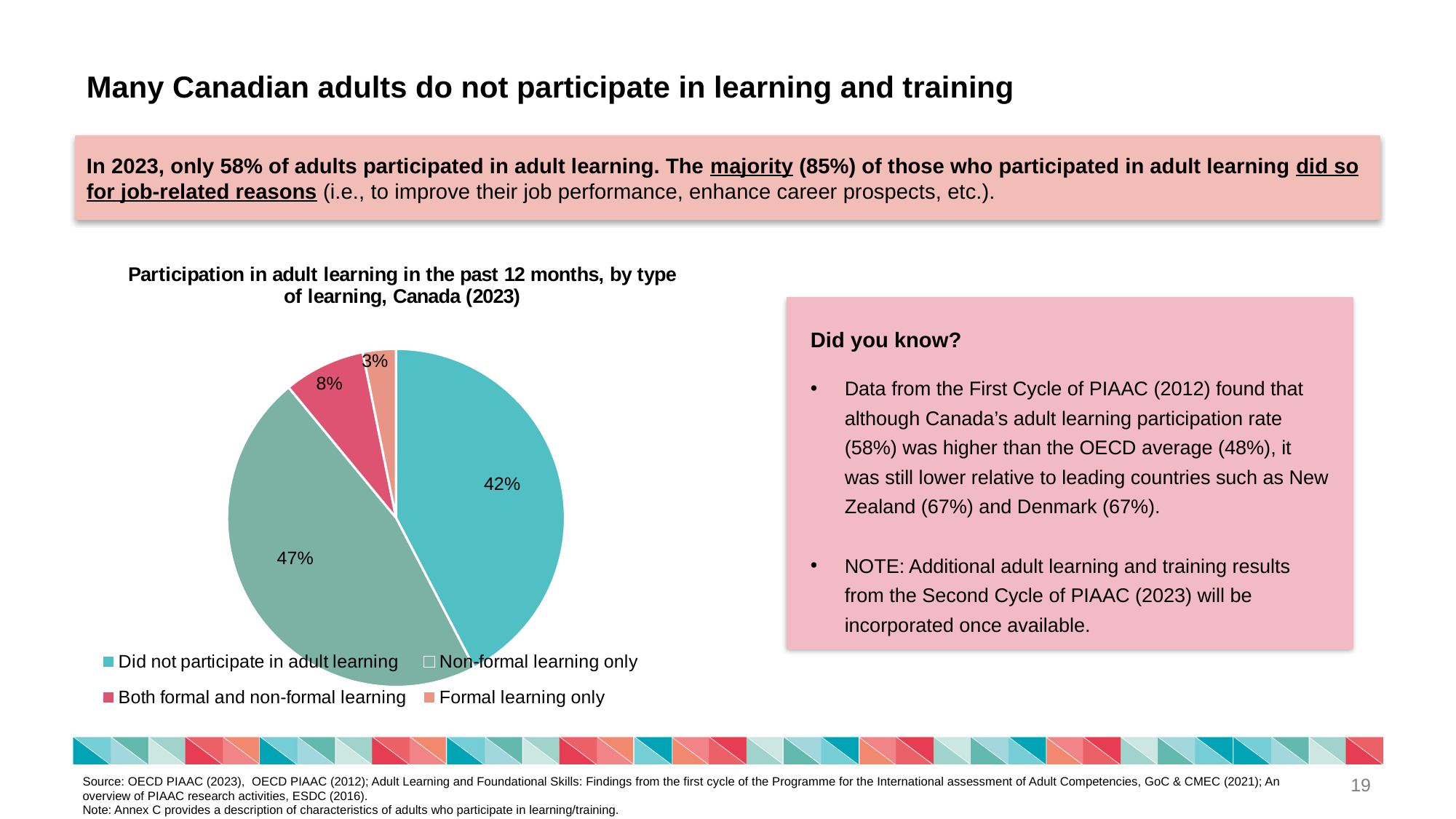

# Many Canadian adults do not participate in learning and training
In 2023, only 58% of adults participated in adult learning. The majority (85%) of those who participated in adult learning did so for job-related reasons (i.e., to improve their job performance, enhance career prospects, etc.).

### Chart: Participation in adult learning in the past 12 months, by type of learning, Canada (2023)

| Category | Participation in adult learning in the past 12 months, by type of learning, Canada (2023) |
|---|---|
| Did not participate in adult learning  | 42.3435 |
| Non-formal learning only | 46.69011 |
| Both formal and non-formal learning | 7.798615 |
| Formal learning only  | 3.167769 |
Did you know?

Data from the First Cycle of PIAAC (2012) found that although Canada’s adult learning participation rate (58%) was higher than the OECD average (48%), it was still lower relative to leading countries such as New Zealand (67%) and Denmark (67%).

NOTE: Additional adult learning and training results from the Second Cycle of PIAAC (2023) will be incorporated once available.
Source: OECD PIAAC (2023),  OECD PIAAC (2012); Adult Learning and Foundational Skills: Findings from the first cycle of the Programme for the International assessment of Adult Competencies, GoC & CMEC (2021); An overview of PIAAC research activities, ESDC (2016).
Note: Annex C provides a description of characteristics of adults who participate in learning/training.
19